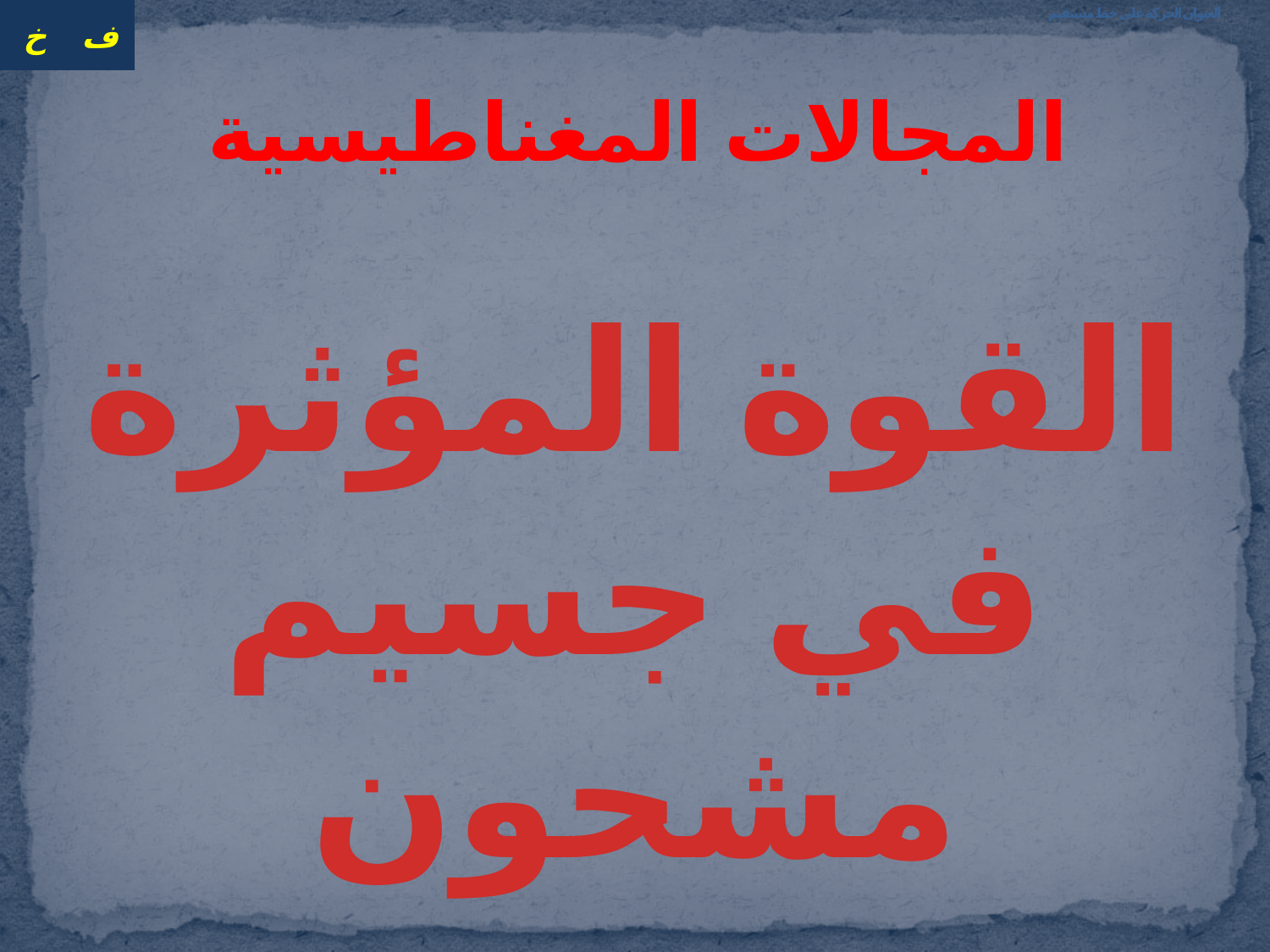

# العنوان الحركة على خط مستقيم
المجالات المغناطيسية
القوة المؤثرة
في جسيم مشحون